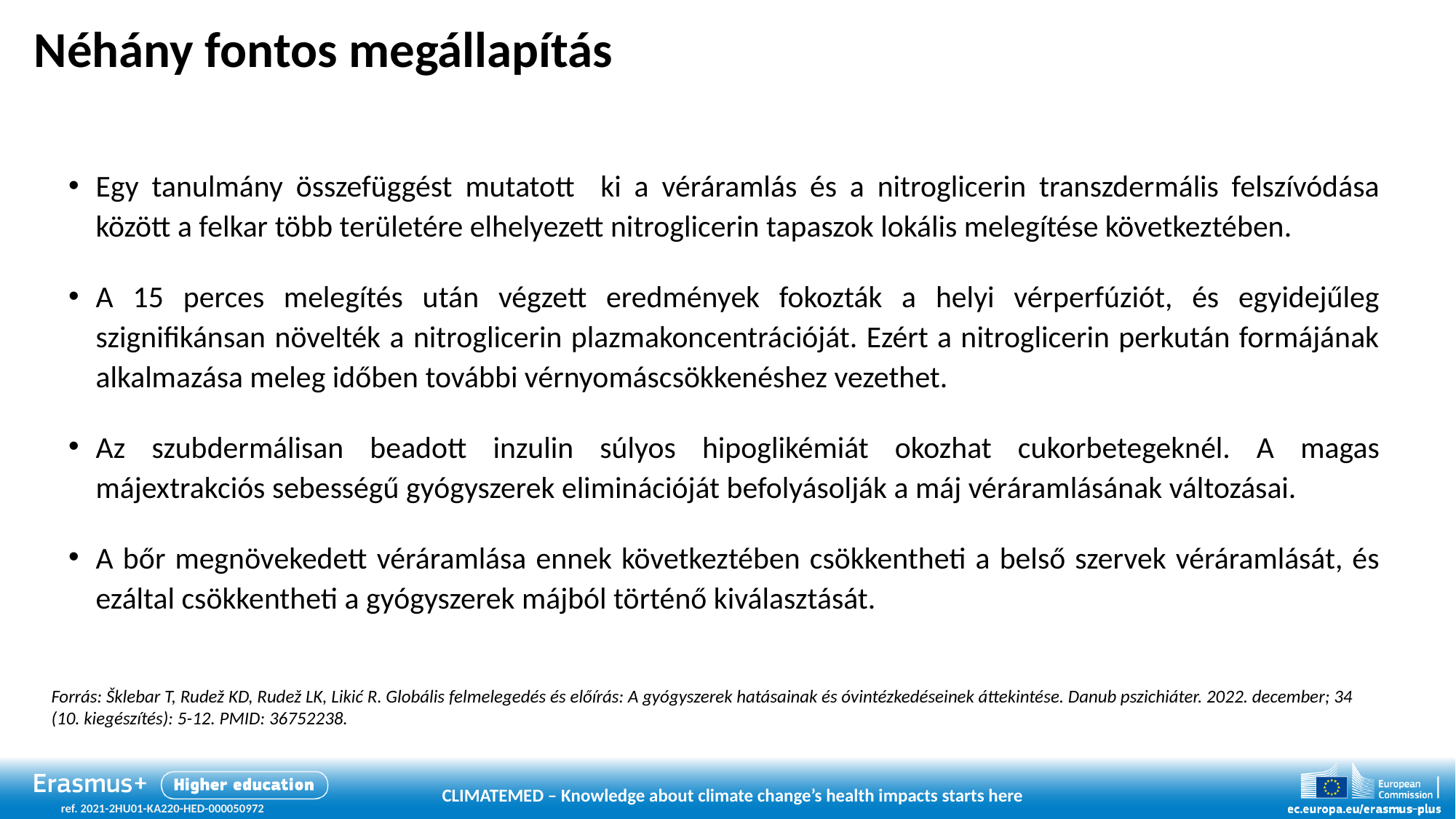

# Néhány fontos megállapítás
Egy tanulmány összefüggést mutatott  ki a véráramlás és a nitroglicerin transzdermális felszívódása között a felkar több területére elhelyezett nitroglicerin tapaszok lokális melegítése következtében.
A 15 perces melegítés után végzett eredmények fokozták a helyi vérperfúziót, és egyidejűleg szignifikánsan növelték a nitroglicerin plazmakoncentrációját. Ezért a nitroglicerin perkután formájának alkalmazása meleg időben további vérnyomáscsökkenéshez vezethet.
Az szubdermálisan beadott inzulin súlyos hipoglikémiát okozhat cukorbetegeknél. A magas májextrakciós sebességű gyógyszerek eliminációját befolyásolják a máj véráramlásának változásai.
A bőr megnövekedett véráramlása ennek következtében csökkentheti a belső szervek véráramlását, és ezáltal csökkentheti a gyógyszerek májból történő kiválasztását.

Forrás: Šklebar T, Rudež KD, Rudež LK, Likić R. Globális felmelegedés és előírás: A gyógyszerek hatásainak és óvintézkedéseinek áttekintése. Danub pszichiáter. 2022. december; 34 (10. kiegészítés): 5-12. PMID: 36752238.